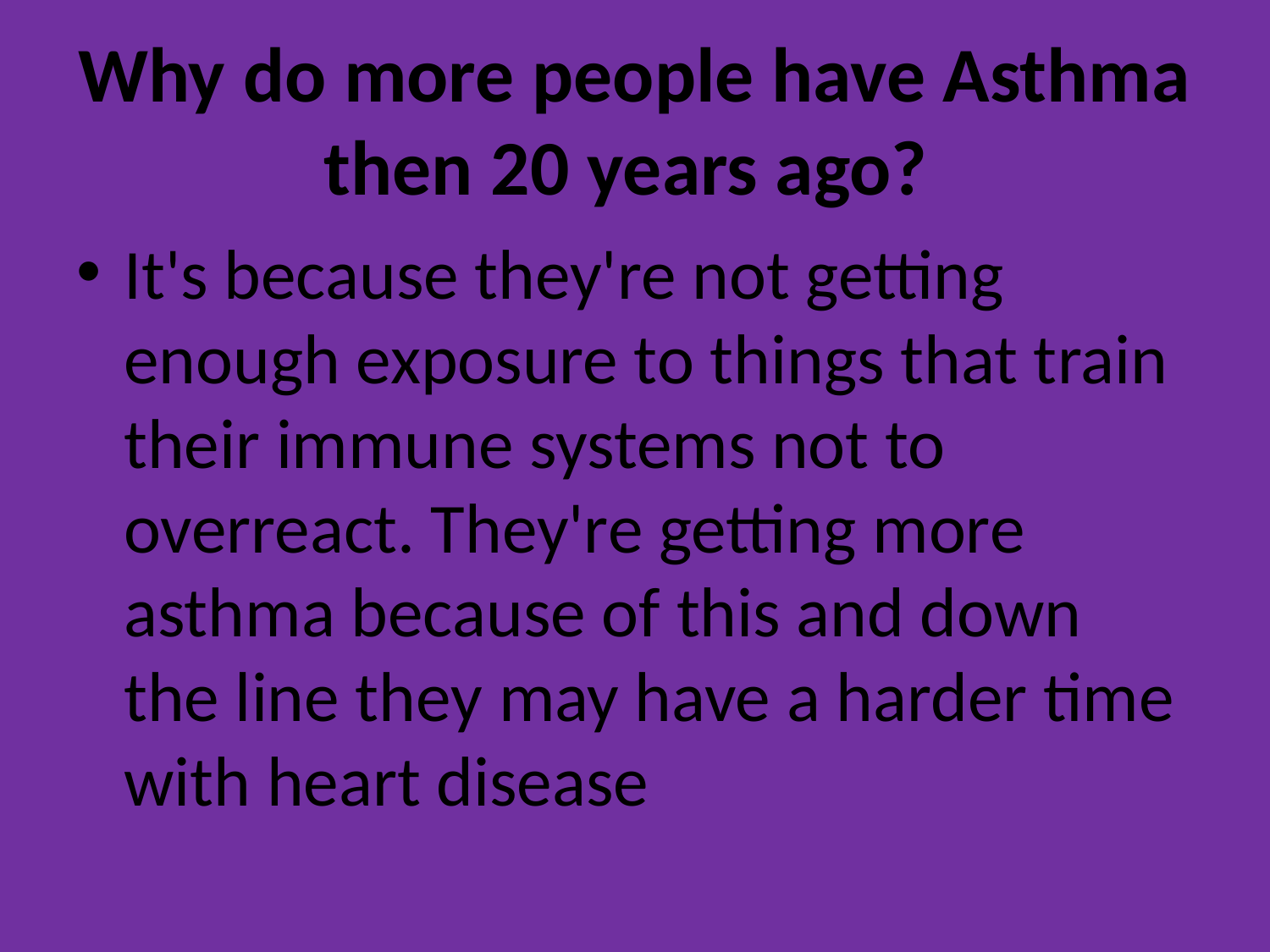

# Why do more people have Asthma then 20 years ago?
It's because they're not getting enough exposure to things that train their immune systems not to overreact. They're getting more asthma because of this and down the line they may have a harder time with heart disease